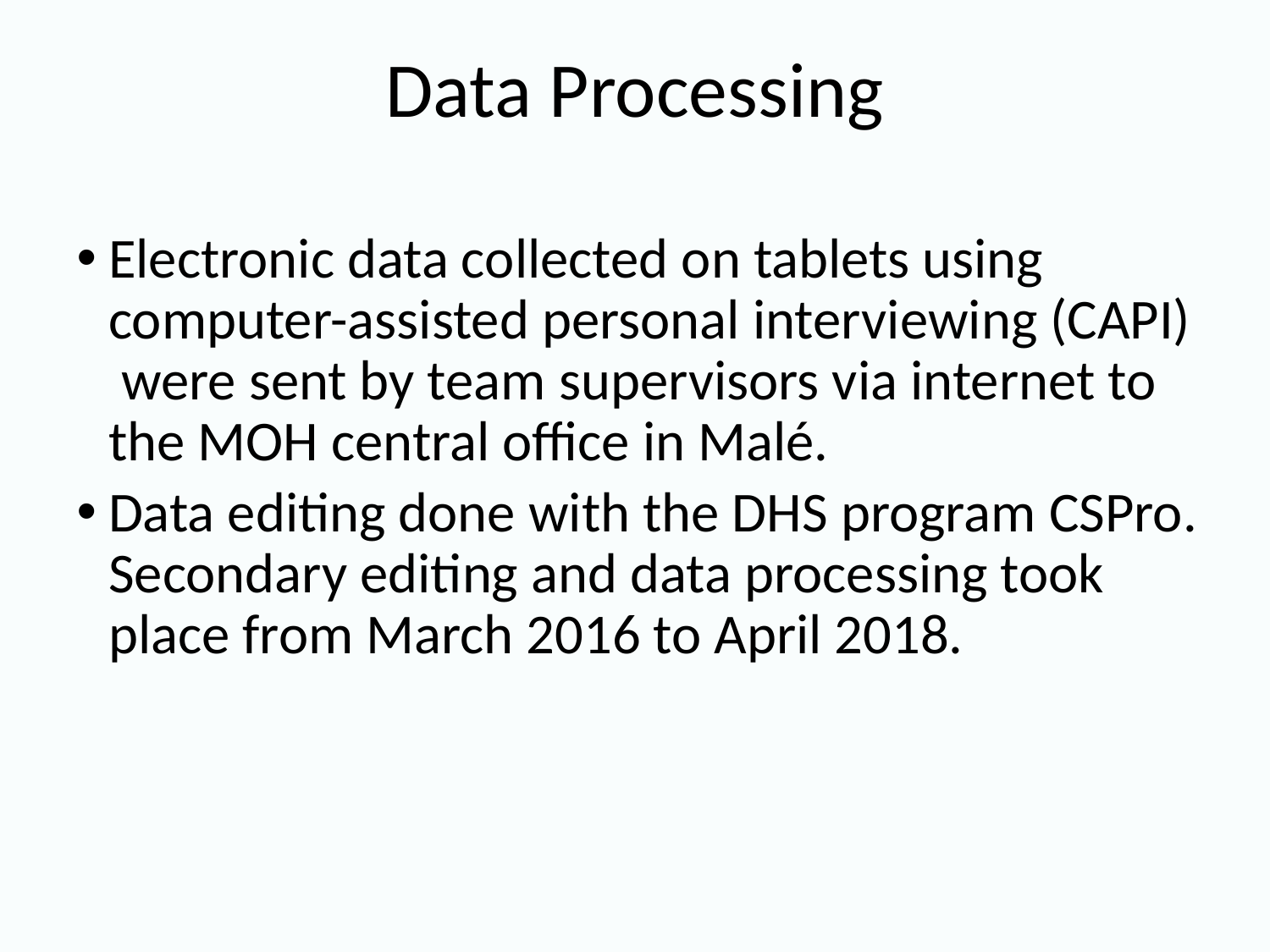

# Data Processing
Electronic data collected on tablets using computer-assisted personal interviewing (CAPI)  were sent by team supervisors via internet to the MOH central office in Malé.
Data editing done with the DHS program CSPro. Secondary editing and data processing took place from March 2016 to April 2018.